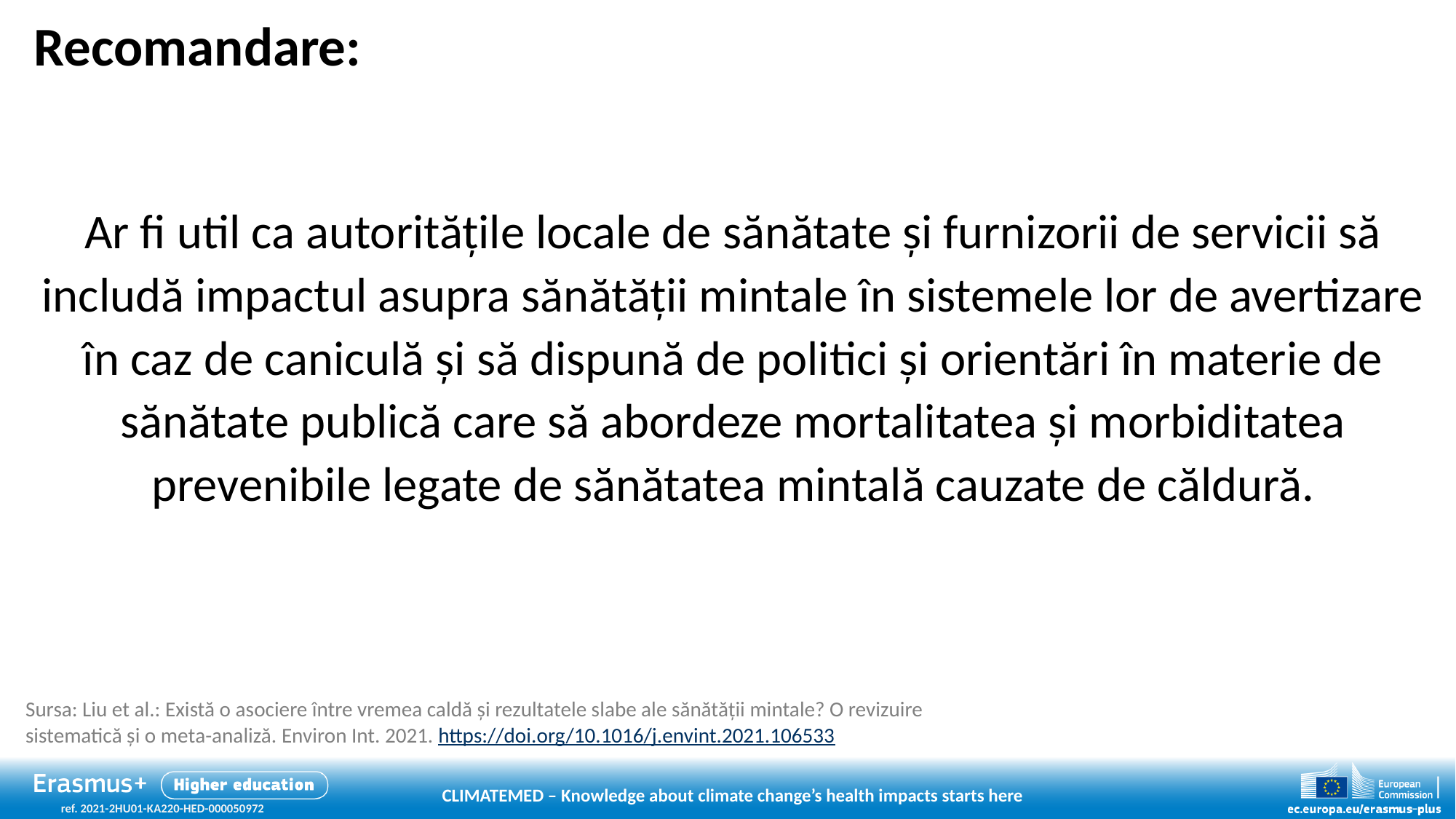

# Recomandare:
Ar fi util ca autoritățile locale de sănătate și furnizorii de servicii să includă impactul asupra sănătății mintale în sistemele lor de avertizare în caz de caniculă și să dispună de politici și orientări în materie de sănătate publică care să abordeze mortalitatea și morbiditatea prevenibile legate de sănătatea mintală cauzate de căldură.
Sursa: Liu et al.: Există o asociere între vremea caldă și rezultatele slabe ale sănătății mintale? O revizuire sistematică și o meta-analiză. Environ Int. 2021. https://doi.org/10.1016/j.envint.2021.106533